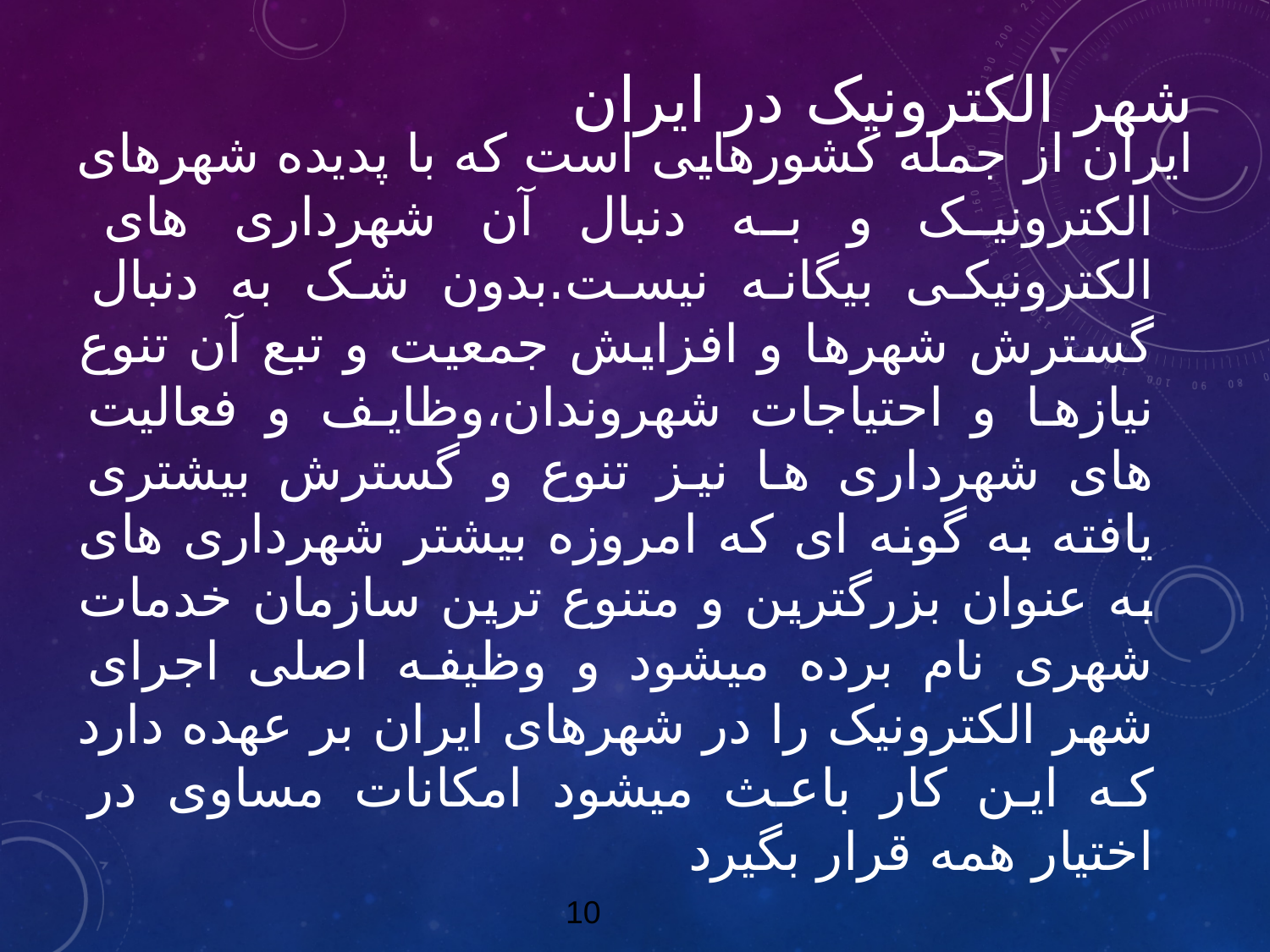

# شهر الکترونیک در ایران
ایران از جمله کشورهایی است که با پدیده شهرهای الکترونیک و به دنبال آن شهرداری های الکترونیکی بیگانه نیست.بدون شک به دنبال گسترش شهرها و افزایش جمعیت و تبع آن تنوع نیازها و احتیاجات شهروندان،وظایف و فعالیت های شهرداری ها نیز تنوع و گسترش بیشتری یافته به گونه ای که امروزه بیشتر شهرداری های به عنوان بزرگترین و متنوع ترین سازمان خدمات شهری نام برده میشود و وظیفه اصلی اجرای شهر الکترونیک را در شهرهای ایران بر عهده دارد که این کار باعث میشود امکانات مساوی در اختیار همه قرار بگیرد
10